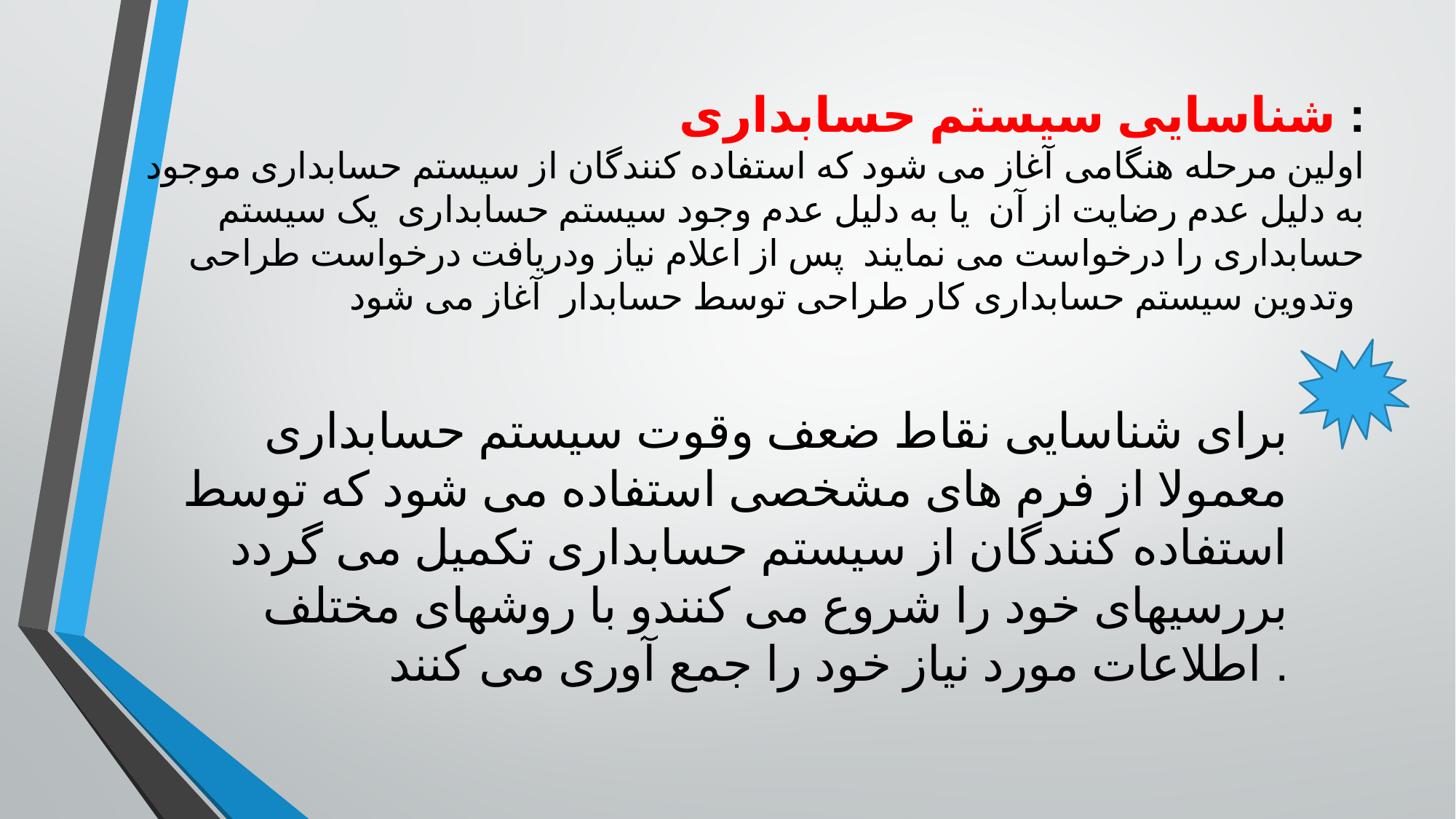

شناسایی سیستم حسابداری :
اولین مرحله هنگامی آغاز می شود که استفاده کنندگان از سیستم حسابداری موجود به دلیل عدم رضایت از آن  یا به دلیل عدم وجود سیستم حسابداری  یک سیستم حسابداری را درخواست می نمایند  پس از اعلام نیاز ودریافت درخواست طراحی وتدوین سیستم حسابداری کار طراحی توسط حسابدار  آغاز می شود

برای شناسایی نقاط ضعف وقوت سیستم حسابداری  معمولا از فرم های مشخصی استفاده می شود که توسط استفاده کنندگان از سیستم حسابداری تکمیل می گردد بررسیهای خود را شروع می کنندو با روشهای مختلف اطلاعات مورد نیاز خود را جمع آوری می کنند .